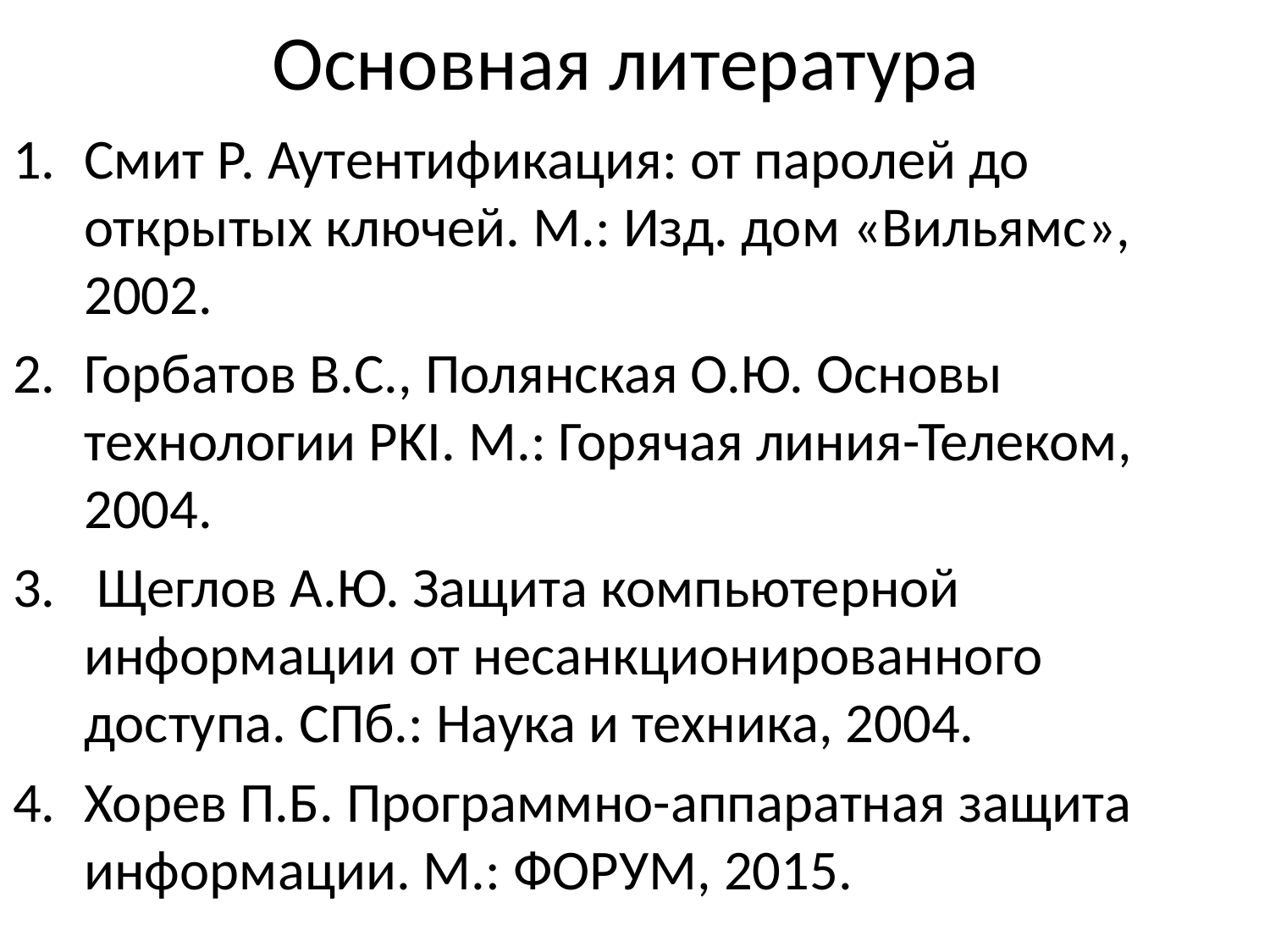

# Основная литература
Смит Р. Аутентификация: от паролей до открытых ключей. М.: Изд. дом «Вильямс», 2002.
Горбатов В.С., Полянская О.Ю. Основы технологии PKI. М.: Горячая линия-Телеком, 2004.
 Щеглов А.Ю. Защита компьютерной информации от несанкционированного доступа. СПб.: Наука и техника, 2004.
Хорев П.Б. Программно-аппаратная защита информации. М.: ФОРУМ, 2015.